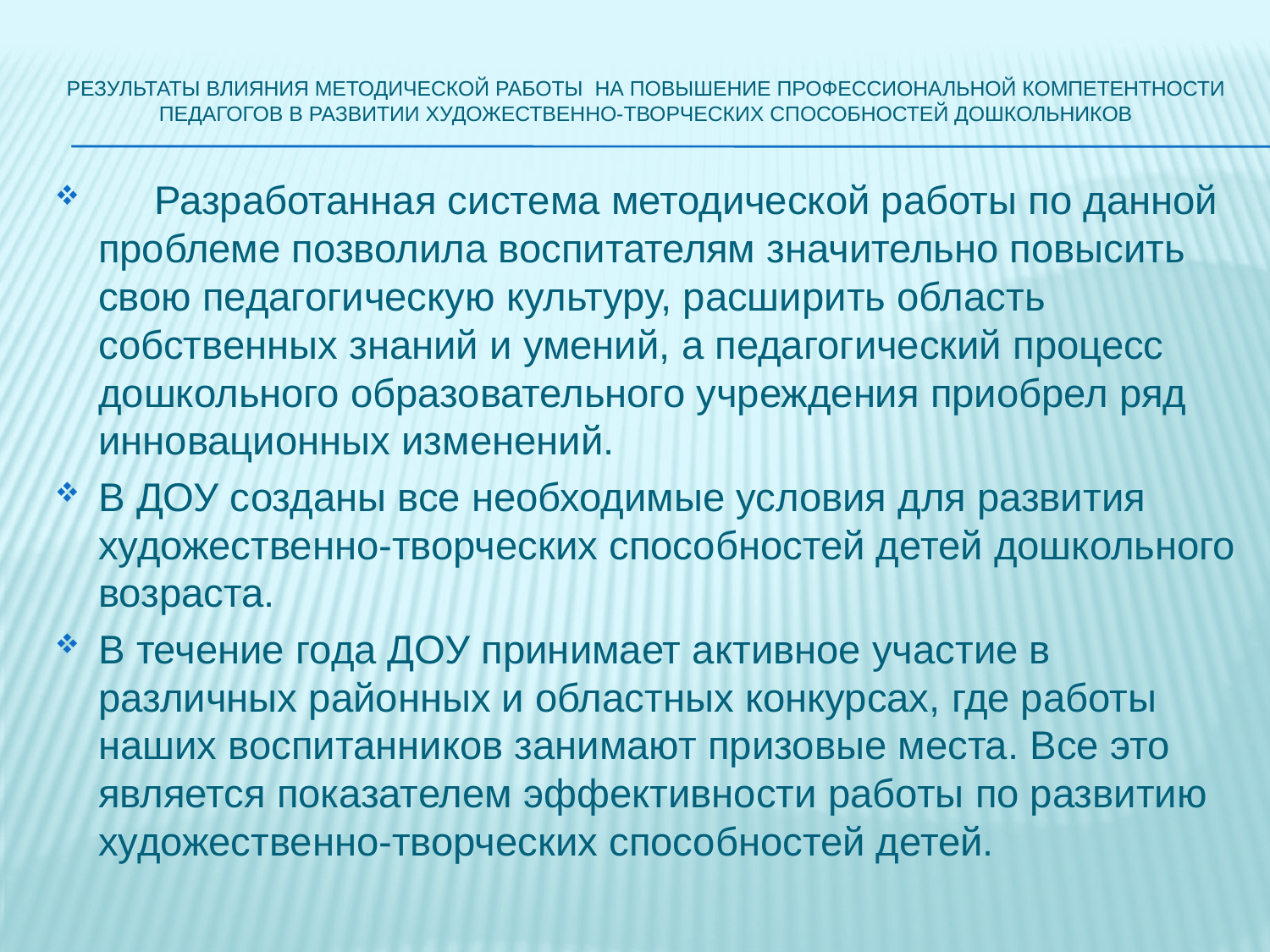

# Результаты влияния методической работы  на повышение профессиональной компетентности педагогов в развитии художественно-творческих способностей дошкольников
     Разработанная система методической работы по данной проблеме позволила воспитателям значительно повысить свою педагогическую культуру, расширить область собственных знаний и умений, а педагогический процесс дошкольного образовательного учреждения приобрел ряд инновационных изменений.
В ДОУ созданы все необходимые условия для развития художественно-творческих способностей детей дошкольного возраста.
В течение года ДОУ принимает активное участие в различных районных и областных конкурсах, где работы наших воспитанников занимают призовые места. Все это является показателем эффективности работы по развитию художественно-творческих способностей детей.